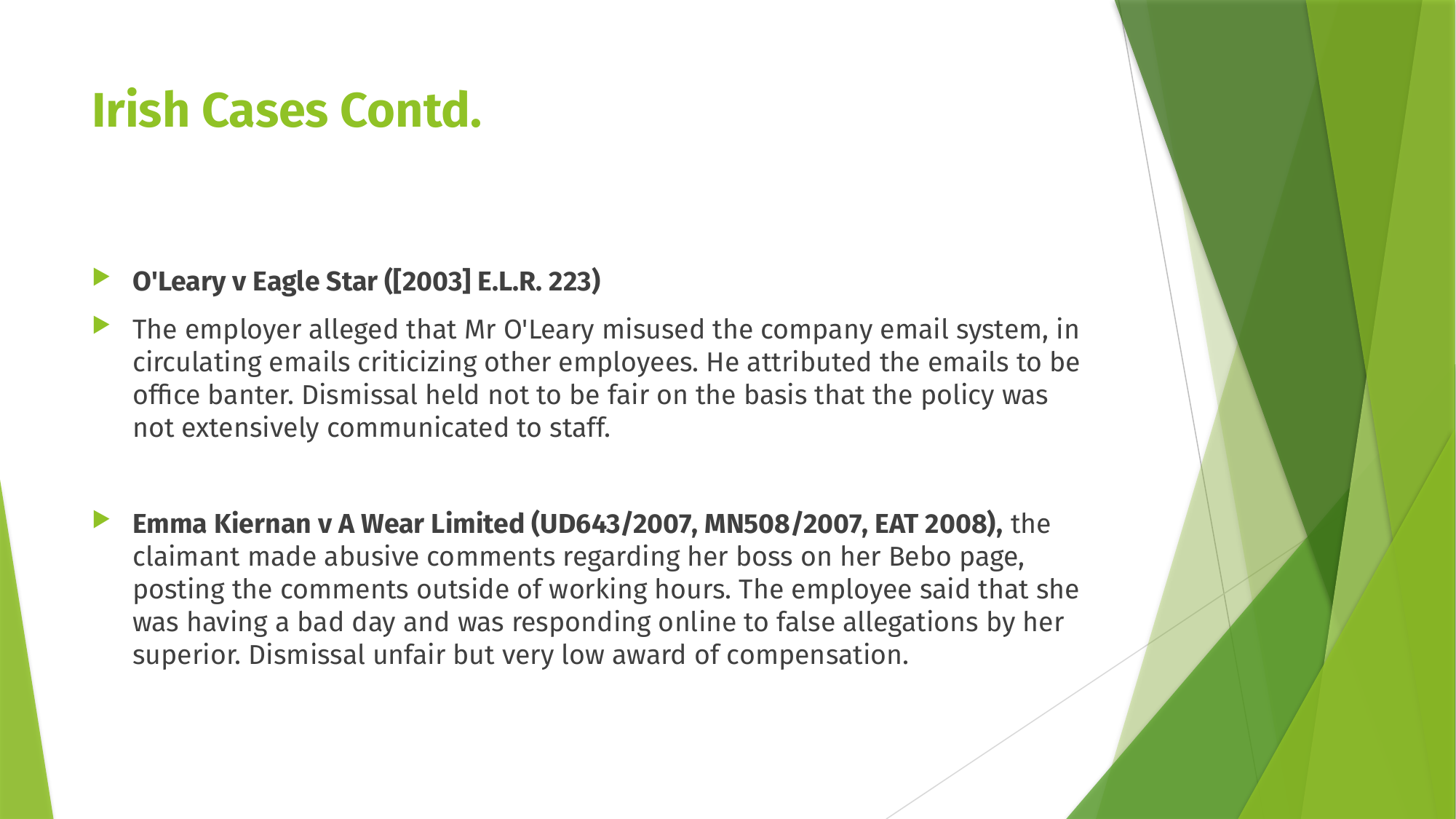

# Irish Cases Contd.
O'Leary v Eagle Star ([2003] E.L.R. 223)
The employer alleged that Mr O'Leary misused the company email system, in circulating emails criticizing other employees. He attributed the emails to be office banter. Dismissal held not to be fair on the basis that the policy was not extensively communicated to staff.

Emma Kiernan v A Wear Limited (UD643/2007, MN508/2007, EAT 2008), the claimant made abusive comments regarding her boss on her Bebo page, posting the comments outside of working hours. The employee said that she was having a bad day and was responding online to false allegations by her superior. Dismissal unfair but very low award of compensation.